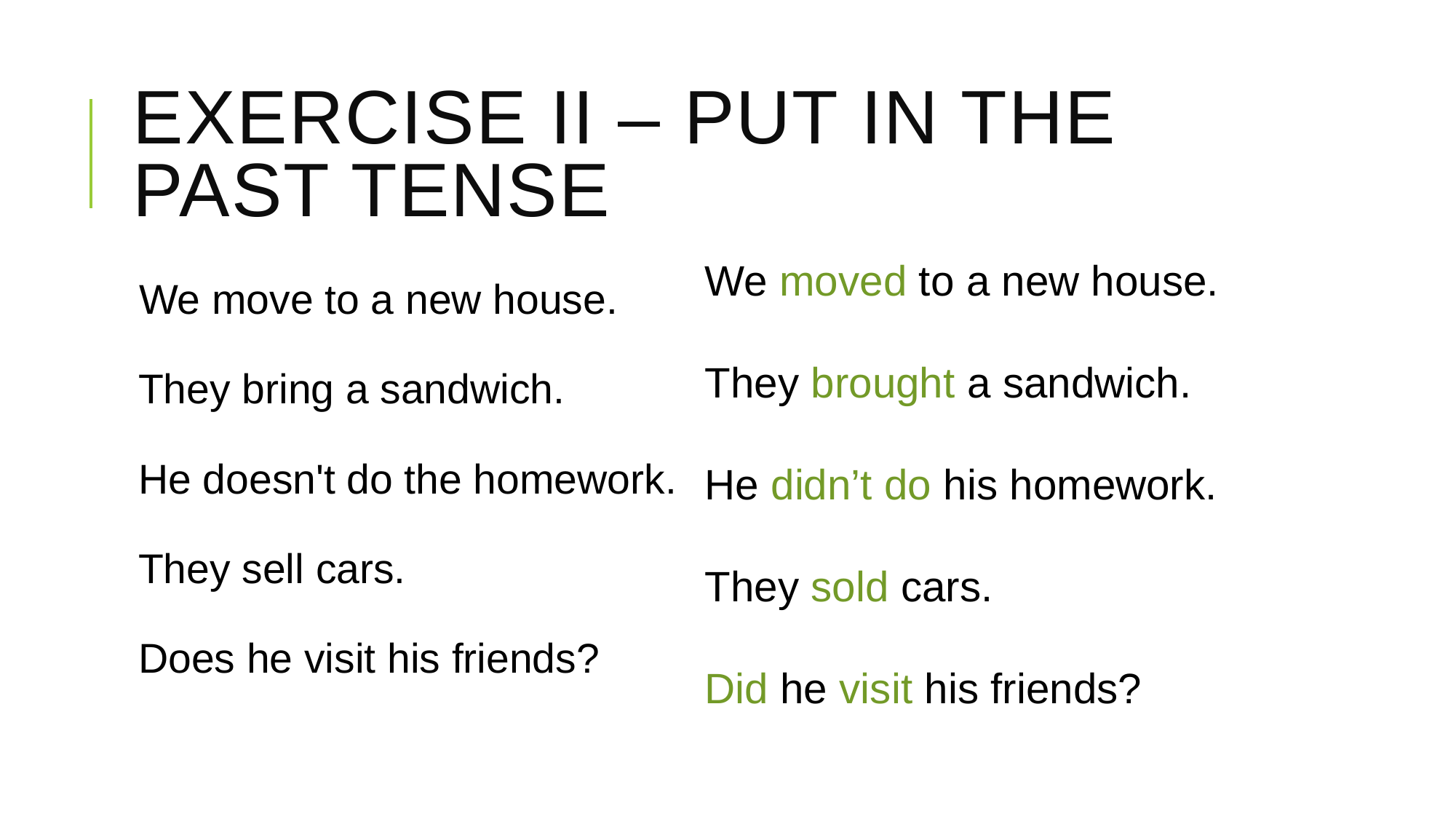

# Exercise II – put in the past tense
We moved to a new house.

They brought a sandwich.

He didn’t do his homework.
They sold cars.
Did he visit his friends?
We move to a new house. 
They bring a sandwich.
He doesn't do the homework. 
They sell cars.
Does he visit his friends?